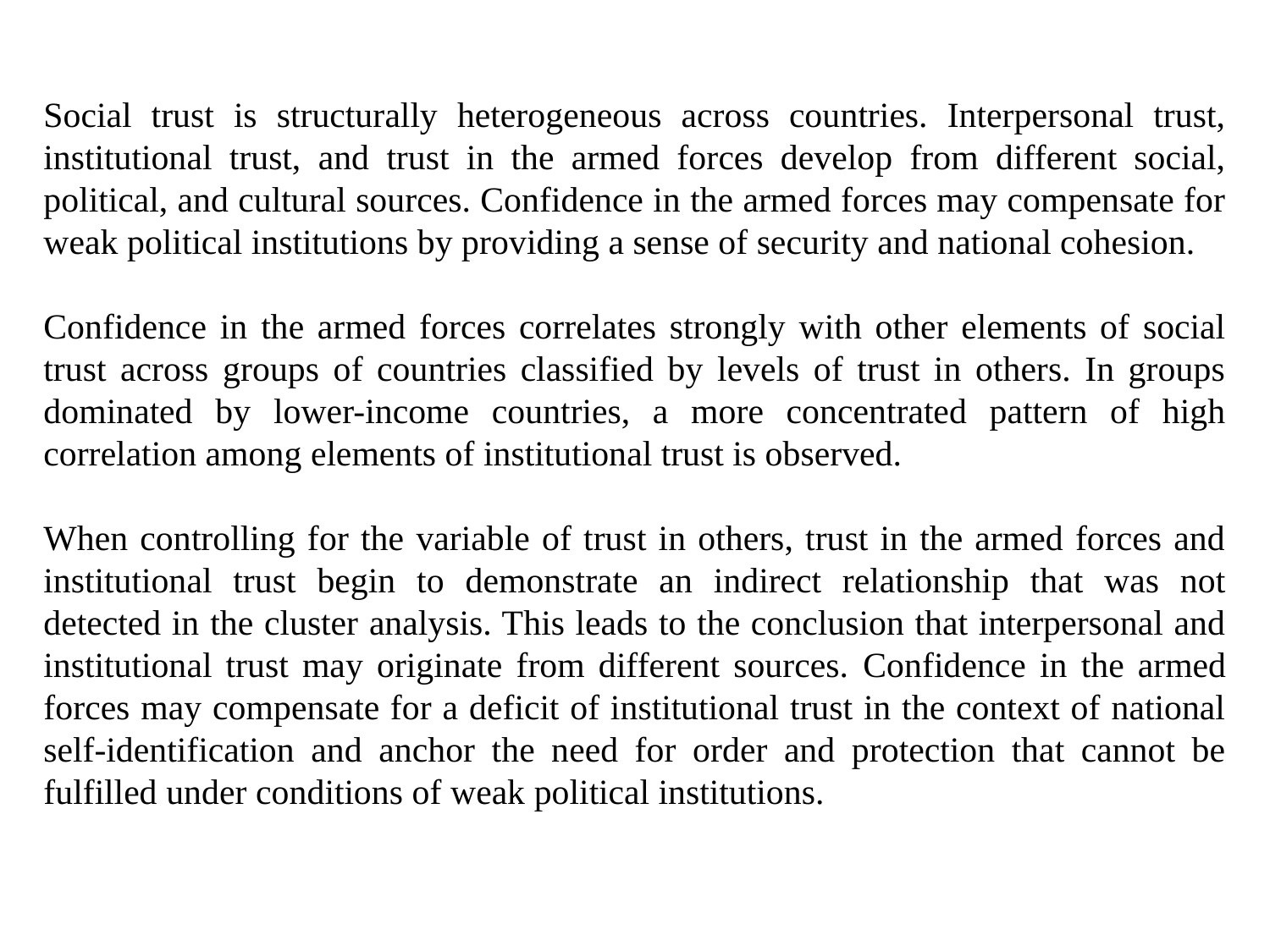

Social trust is structurally heterogeneous across countries. Interpersonal trust, institutional trust, and trust in the armed forces develop from different social, political, and cultural sources. Confidence in the armed forces may compensate for weak political institutions by providing a sense of security and national cohesion.

Confidence in the armed forces correlates strongly with other elements of social trust across groups of countries classified by levels of trust in others. In groups dominated by lower-income countries, a more concentrated pattern of high correlation among elements of institutional trust is observed.

When controlling for the variable of trust in others, trust in the armed forces and institutional trust begin to demonstrate an indirect relationship that was not detected in the cluster analysis. This leads to the conclusion that interpersonal and institutional trust may originate from different sources. Confidence in the armed forces may compensate for a deficit of institutional trust in the context of national self-identification and anchor the need for order and protection that cannot be fulfilled under conditions of weak political institutions.